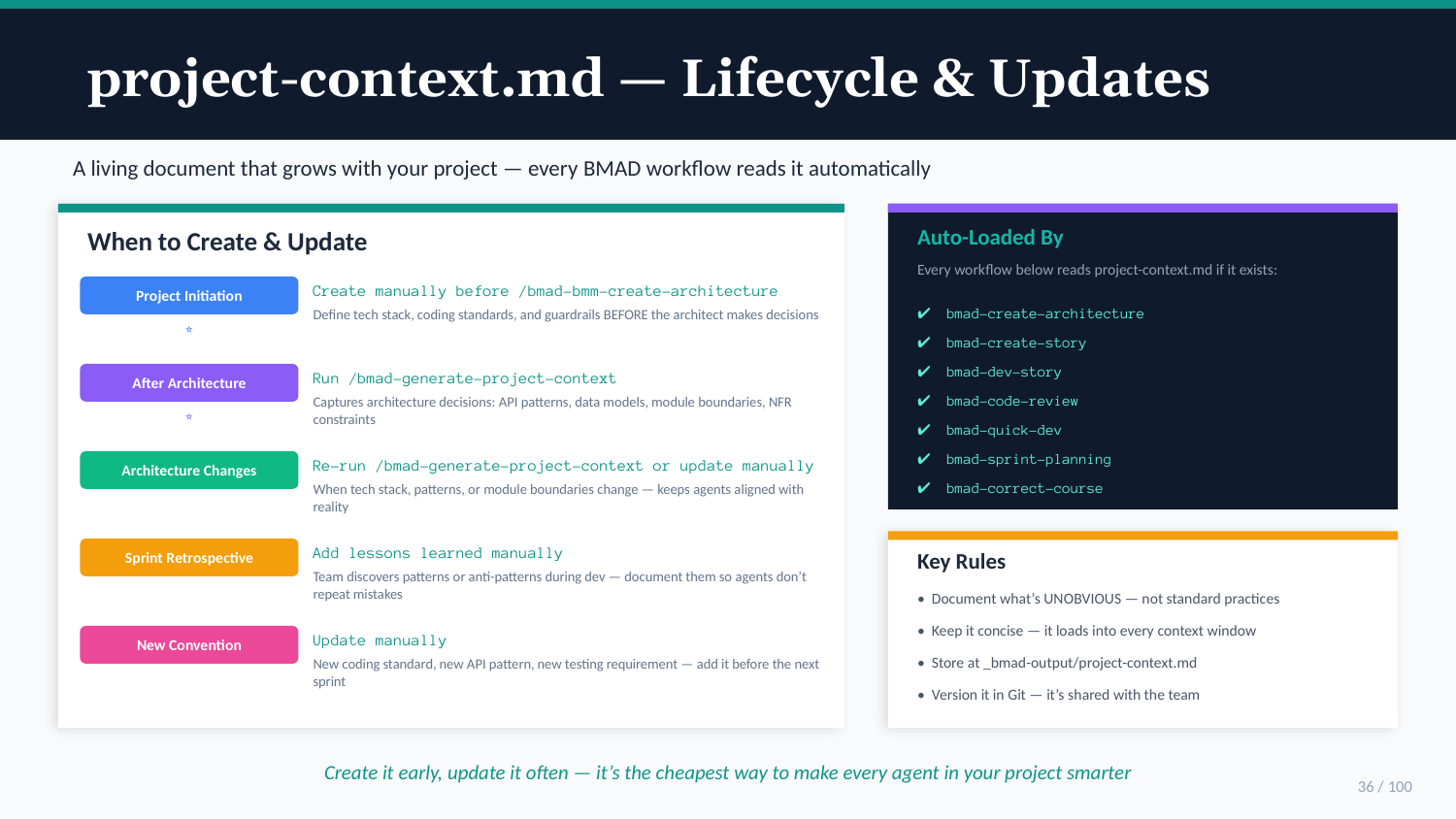

project-context.md — Lifecycle & Updates
A living document that grows with your project — every BMAD workflow reads it automatically

When to Create & Update
Auto-Loaded By
Every workflow below reads project-context.md if it exists:
Create manually before /bmad-bmm-create-architecture

Project Initiation
✔  bmad-create-architecture
Define tech stack, coding standards, and guardrails BEFORE the architect makes decisions
⭐
✔  bmad-create-story
✔  bmad-dev-story
Run /bmad-generate-project-context

After Architecture
✔  bmad-code-review
Captures architecture decisions: API patterns, data models, module boundaries, NFR constraints
⭐
✔  bmad-quick-dev
✔  bmad-sprint-planning
Re-run /bmad-generate-project-context or update manually

Architecture Changes
✔  bmad-correct-course
When tech stack, patterns, or module boundaries change — keeps agents aligned with reality

Add lessons learned manually

Sprint Retrospective
Key Rules
Team discovers patterns or anti-patterns during dev — document them so agents don’t repeat mistakes
•  Document what’s UNOBVIOUS — not standard practices
•  Keep it concise — it loads into every context window
Update manually

New Convention
•  Store at _bmad-output/project-context.md
New coding standard, new API pattern, new testing requirement — add it before the next sprint
•  Version it in Git — it’s shared with the team
Create it early, update it often — it’s the cheapest way to make every agent in your project smarter
36 / 100